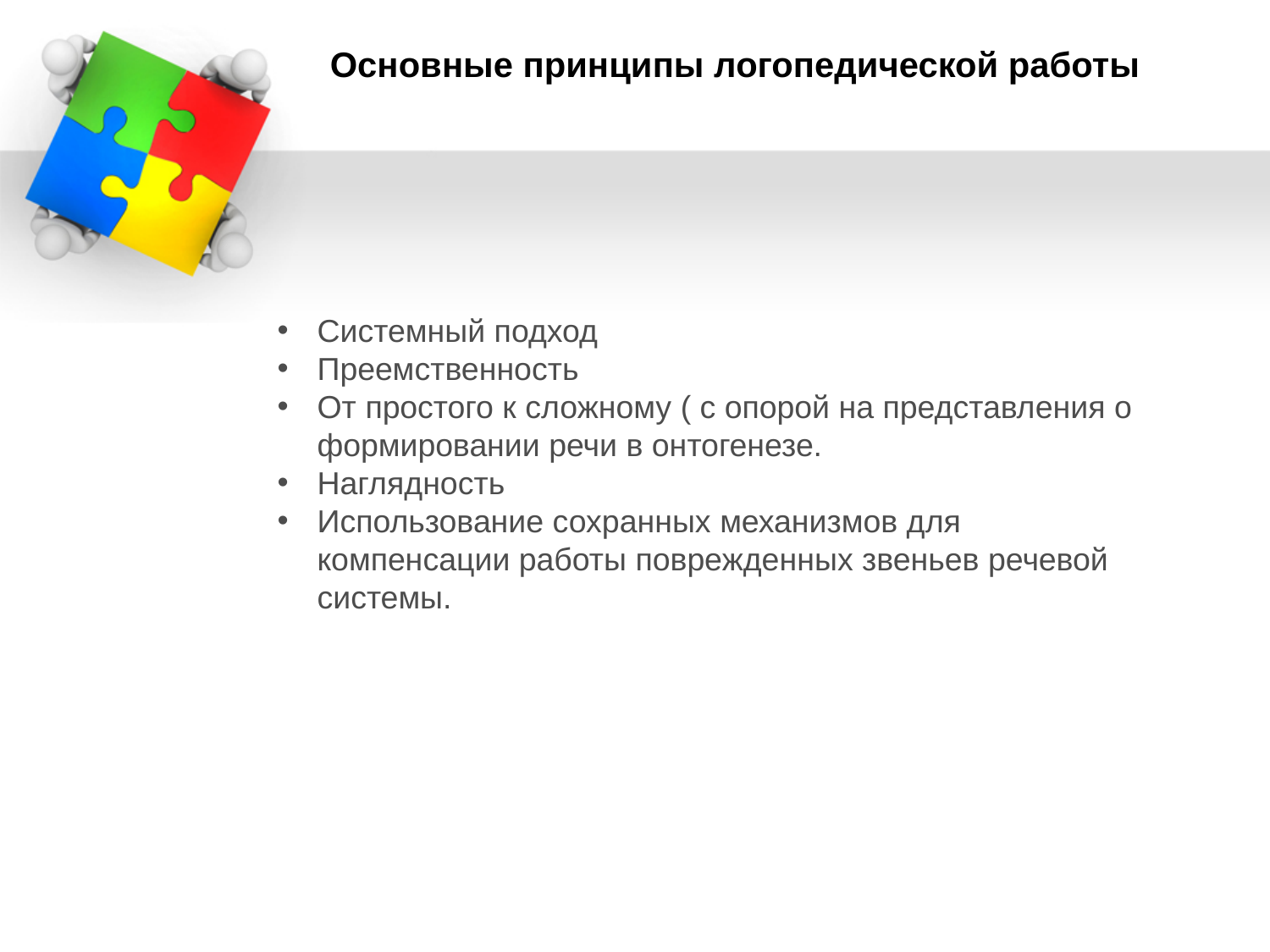

Основные принципы логопедической работы

Системный подход
Преемственность
От простого к сложному ( с опорой на представления о формировании речи в онтогенезе.
Наглядность
Использование сохранных механизмов для компенсации работы поврежденных звеньев речевой системы.